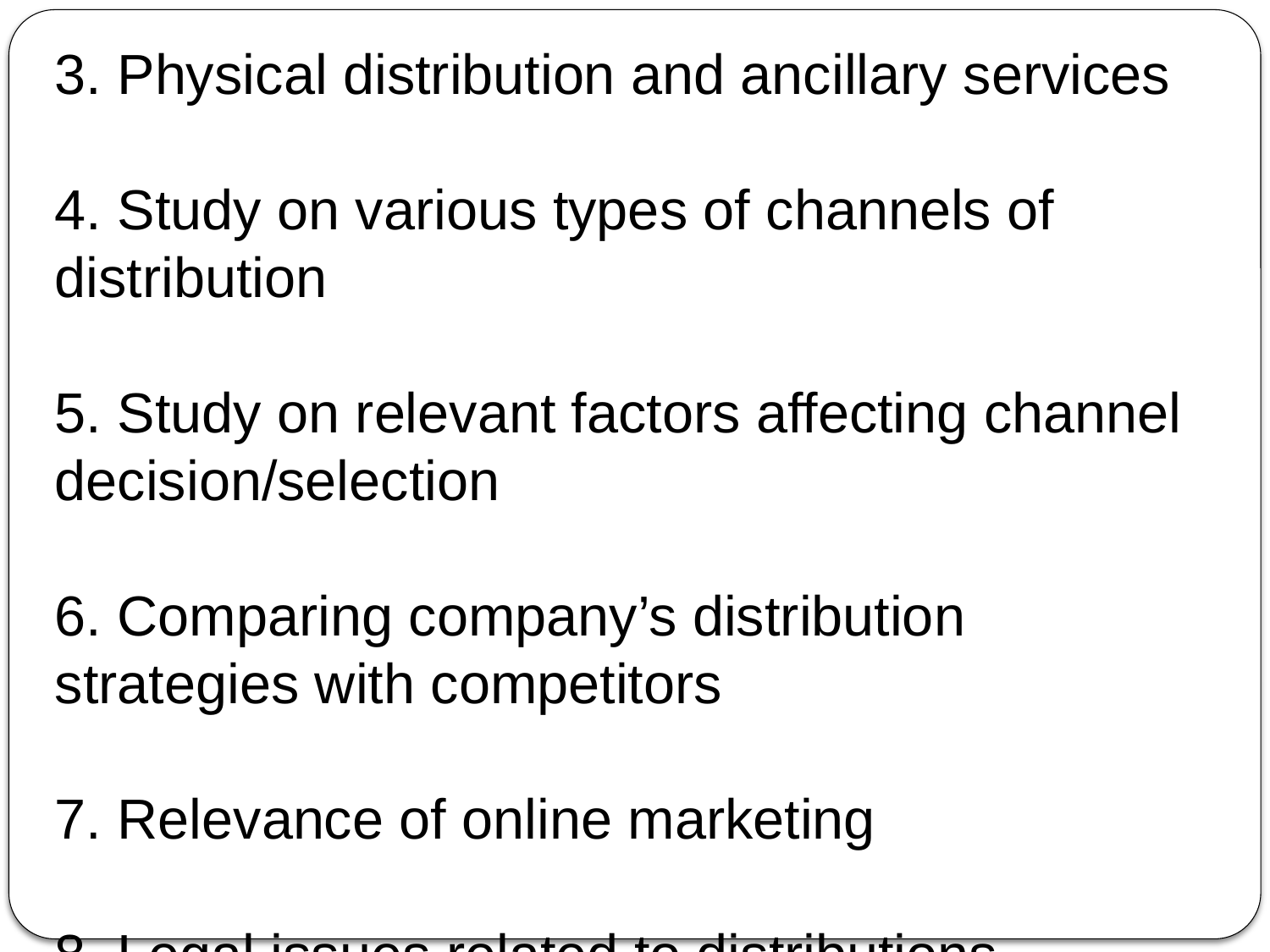

3. Physical distribution and ancillary services

4. Study on various types of channels of distribution

5. Study on relevant factors affecting channel decision/selection

6. Comparing company’s distribution strategies with competitors

7. Relevance of online marketing

8. Legal issues related to distributions